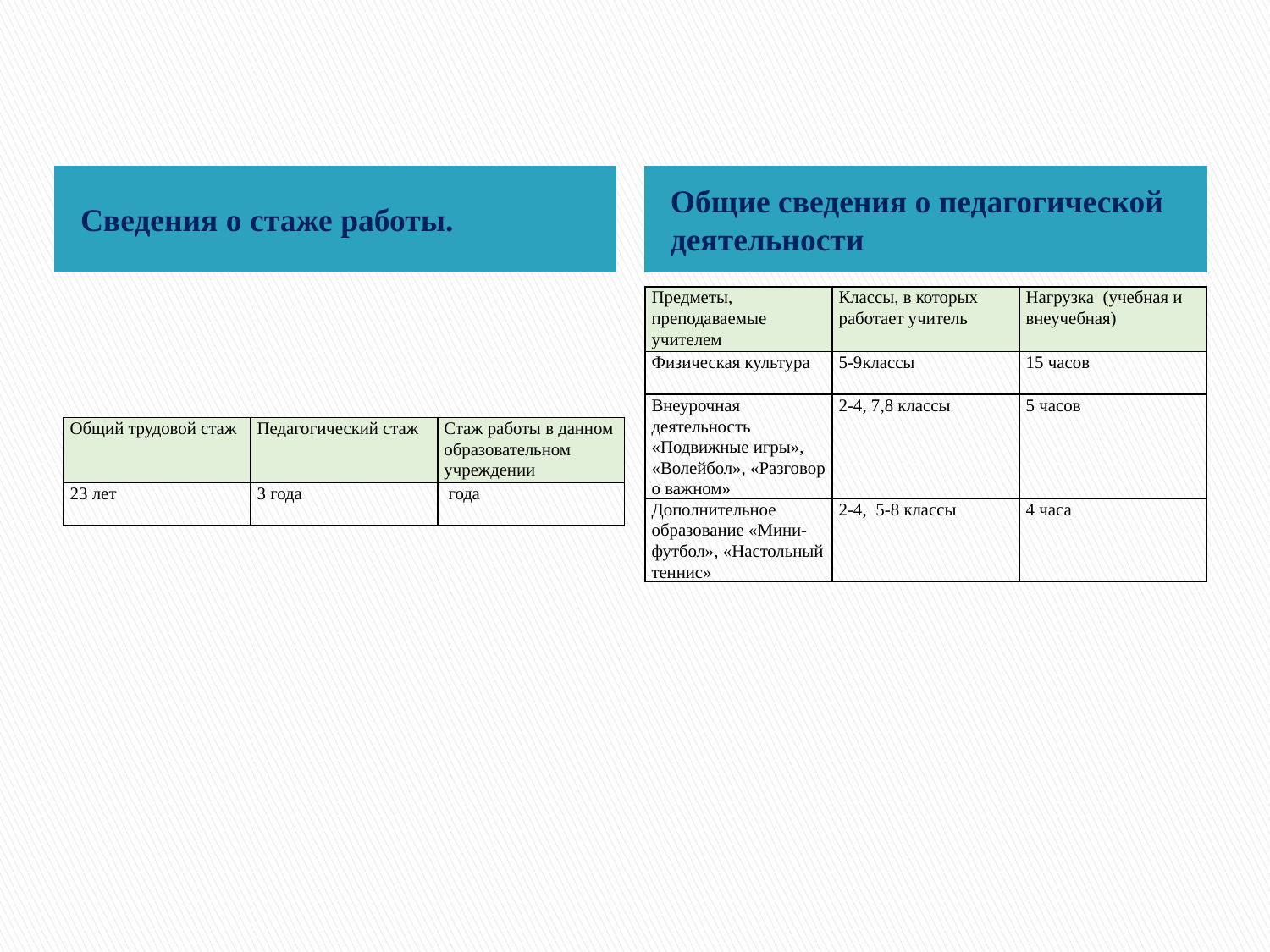

Сведения о стаже работы.
Общие сведения о педагогической деятельности
| Предметы, преподаваемые учителем | Классы, в которых работает учитель | Нагрузка (учебная и внеучебная) |
| --- | --- | --- |
| Физическая культура | 5-9классы | 15 часов |
| Внеурочная деятельность «Подвижные игры», «Волейбол», «Разговор о важном» | 2-4, 7,8 классы | 5 часов |
| Дополнительное образование «Мини-футбол», «Настольный теннис» | 2-4, 5-8 классы | 4 часа |
| Общий трудовой стаж | Педагогический стаж | Стаж работы в данном образовательном учреждении |
| --- | --- | --- |
| 23 лет | 3 года | года |